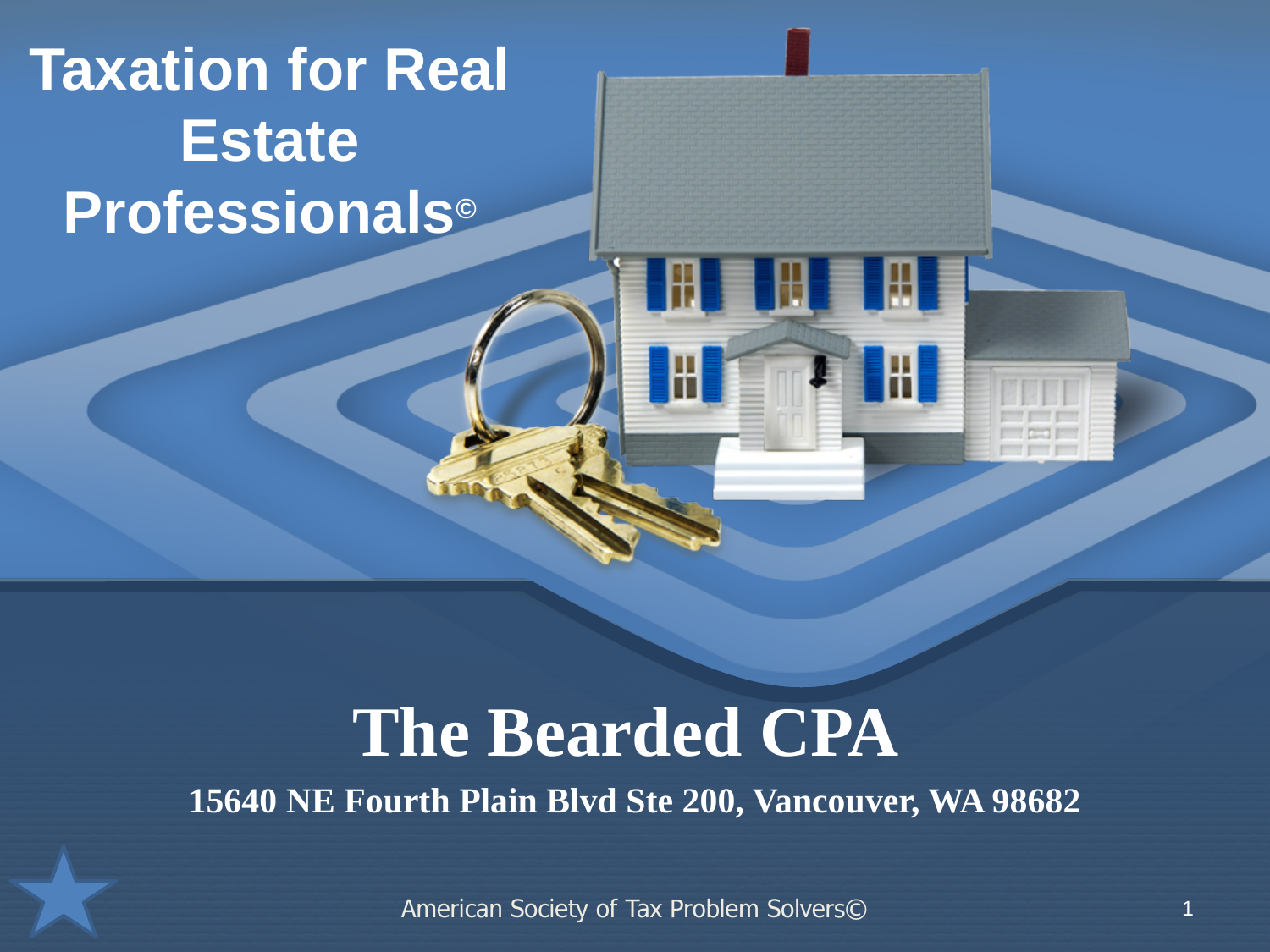

# Taxation for Real Estate Professionals©

  The Bearded CPA
15640 NE Fourth Plain Blvd Ste 200, Vancouver, WA 98682

American Society of Tax Problem Solvers©
1